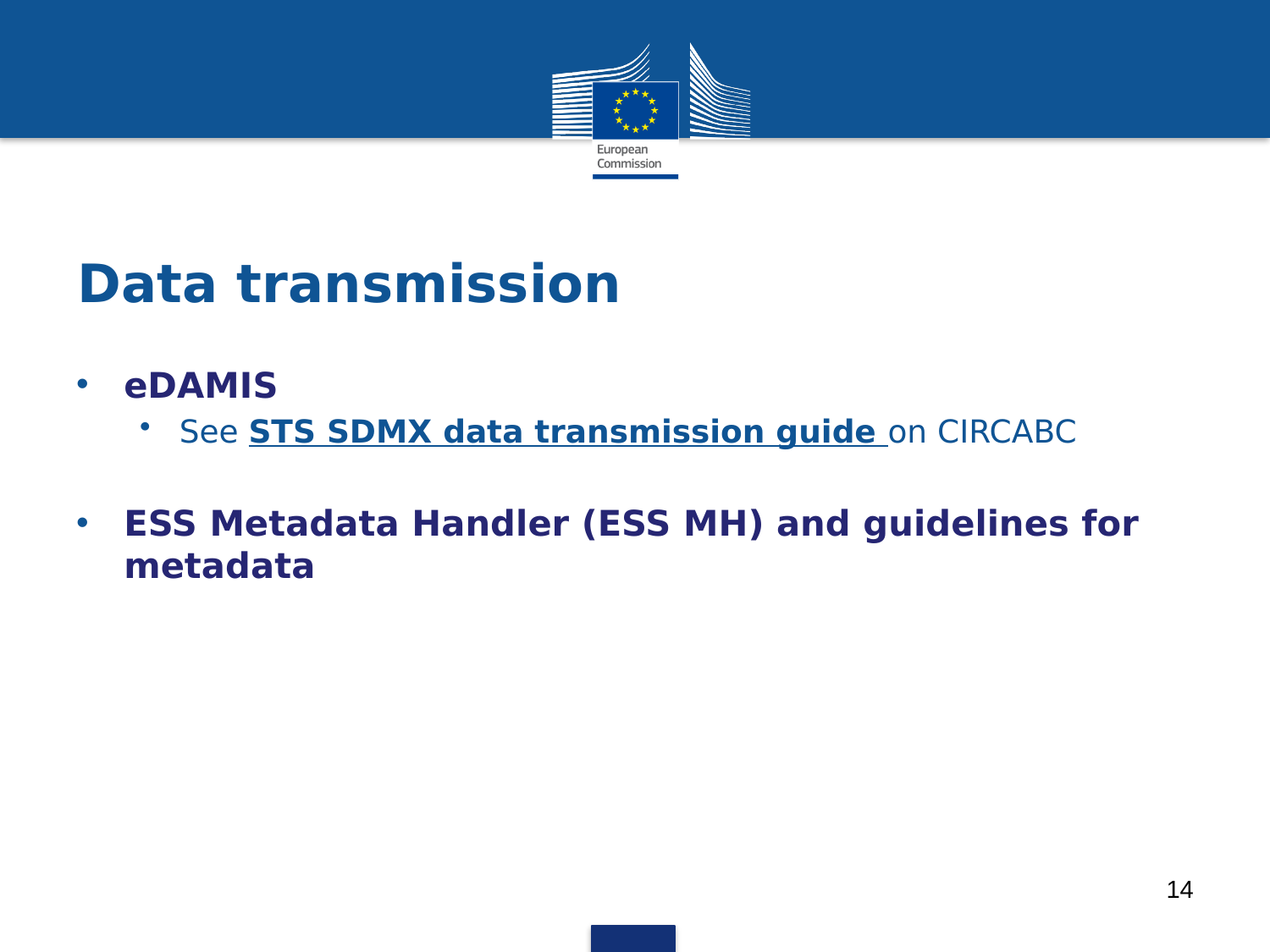

# Data transmission
eDAMIS
See STS SDMX data transmission guide on CIRCABC

ESS Metadata Handler (ESS MH) and guidelines for metadata
14